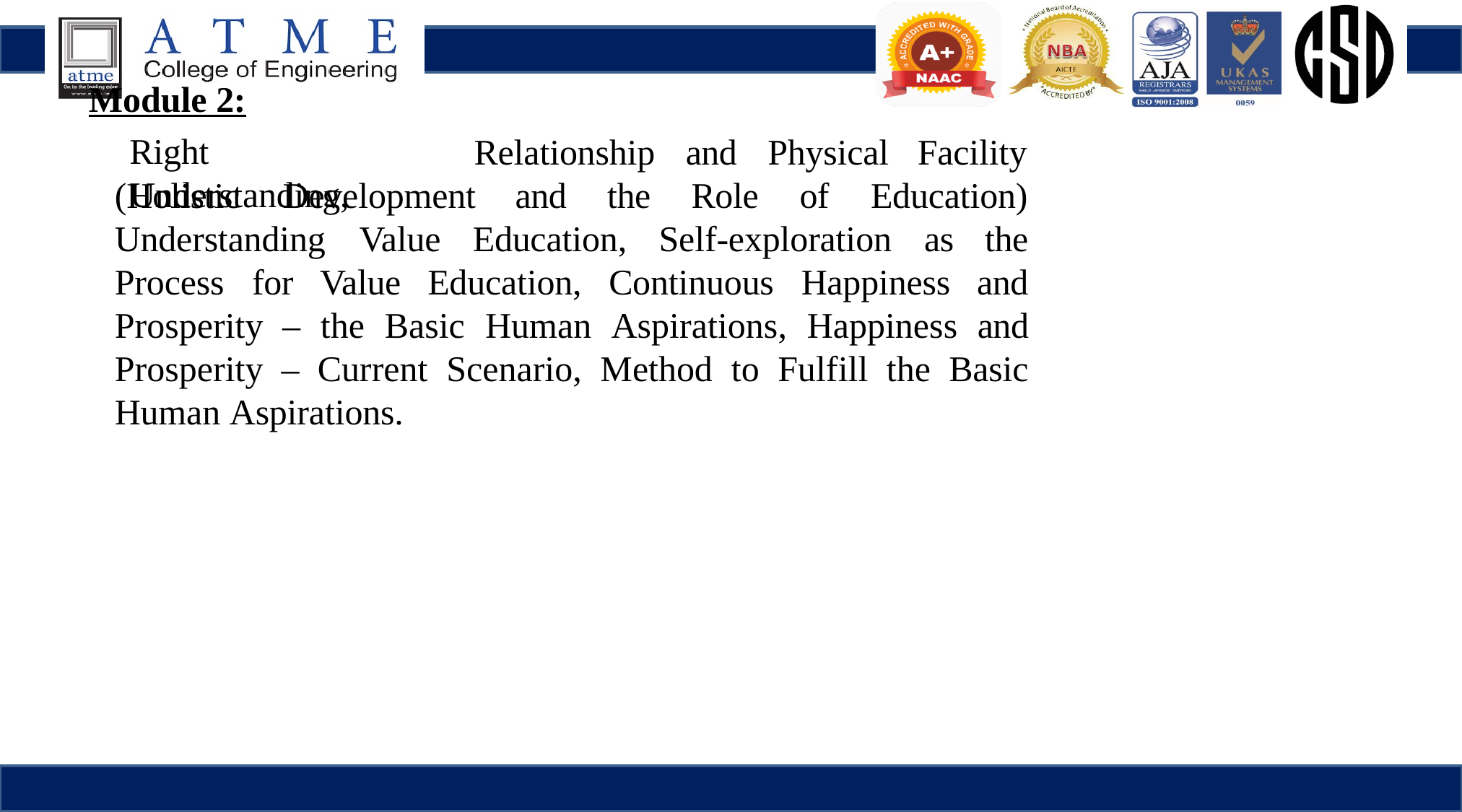

Module 2:
Right	Understanding,
Relationship
and	Physical
Role
Facility
(Holistic	Development
and
the
of	Education)
Self-exploration	as	the
and
Understanding	Value	Education,
Process	for	Value	Education,	Continuous	Happiness
Prosperity  –  the  Basic  Human  Aspirations,  Happiness  and Prosperity – Current Scenario, Method  to Fulfill the Basic Human Aspirations.